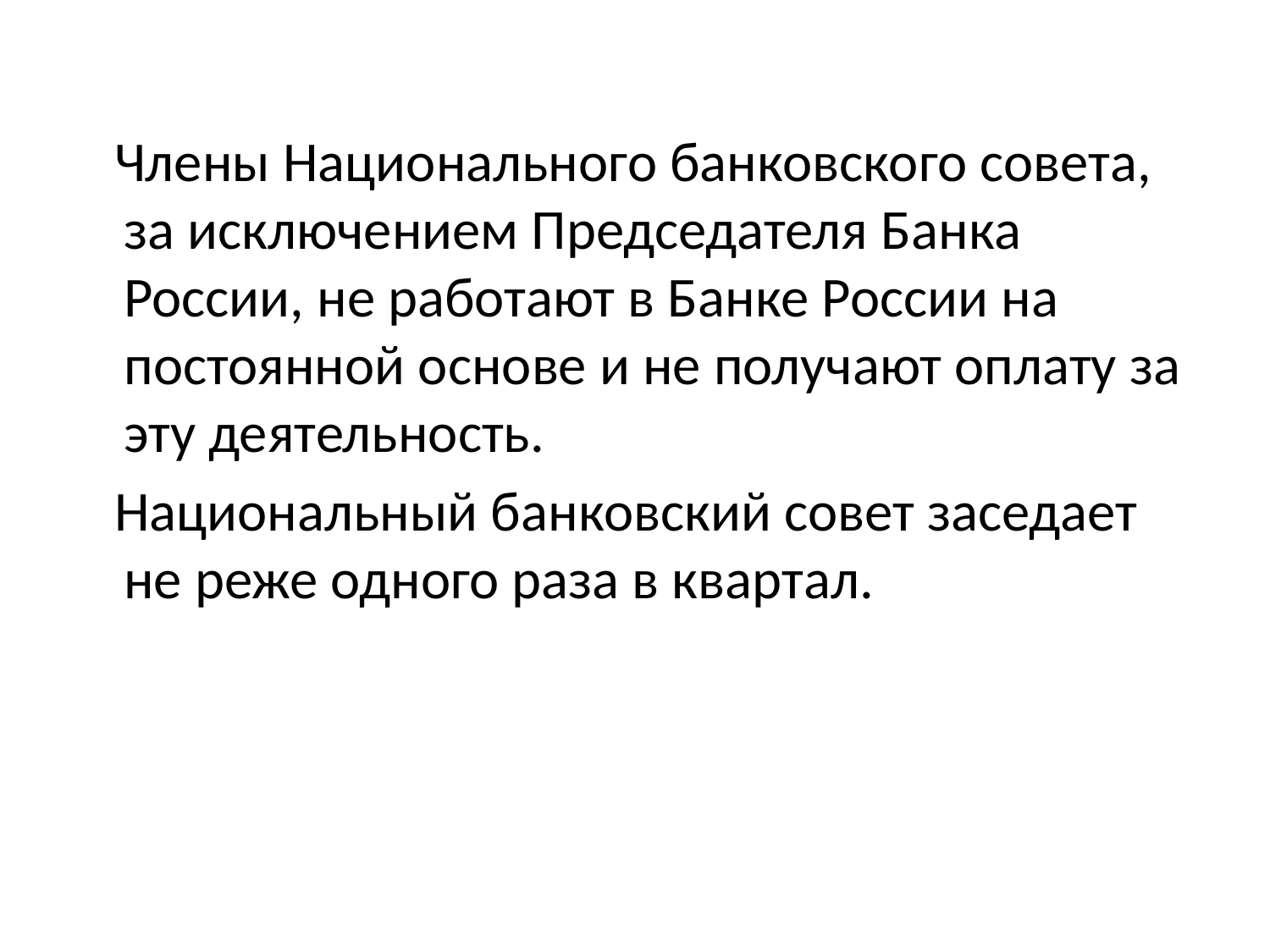

#
   Члены Национального банковского совета, за исключением Председателя Банка России, не работают в Банке России на постоянной основе и не получают оплату за эту деятельность.
   Национальный банковский совет заседает не реже одного раза в квартал.